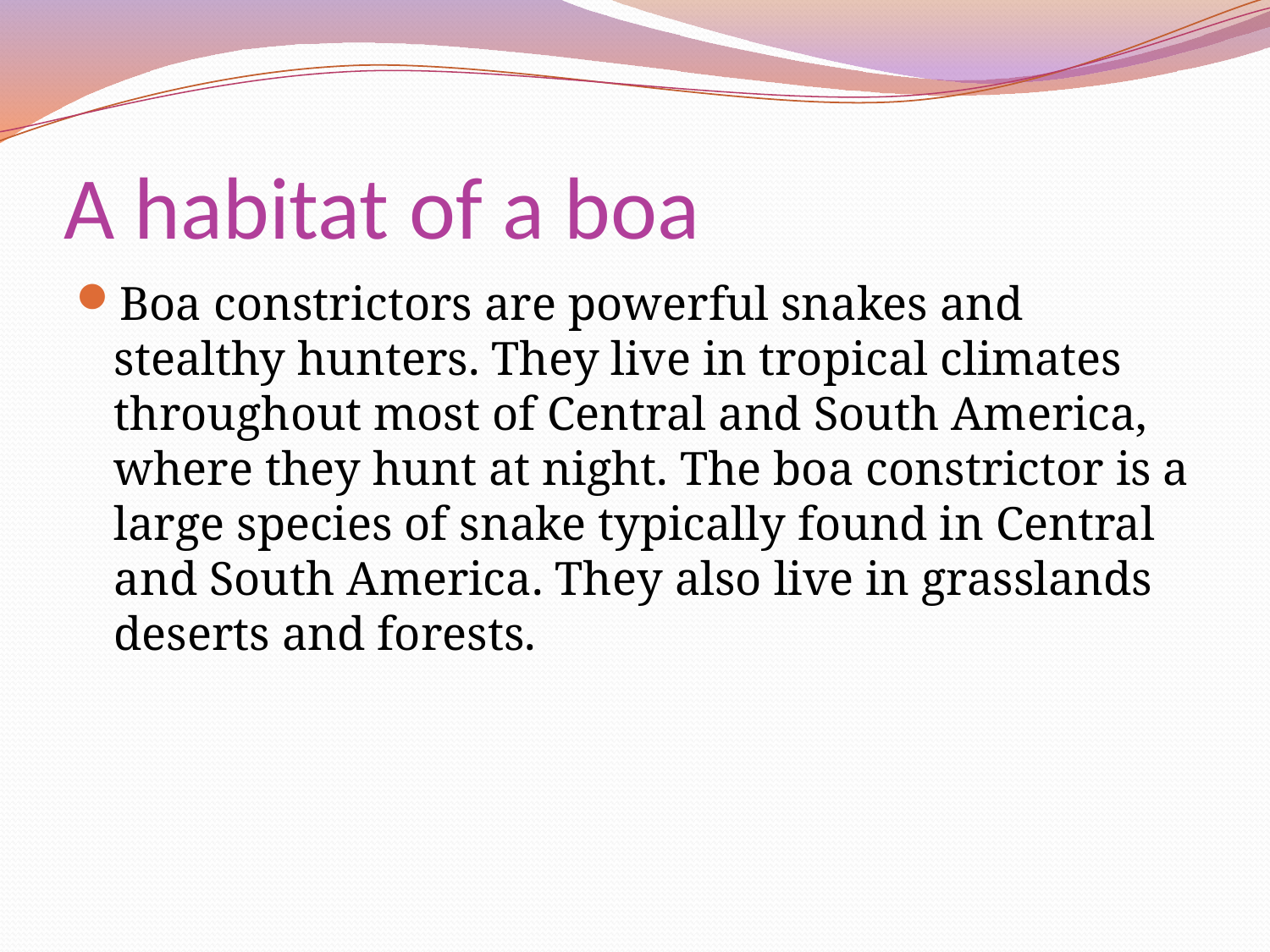

# A habitat of a boa
Boa constrictors are powerful snakes and stealthy hunters. They live in tropical climates throughout most of Central and South America, where they hunt at night. The boa constrictor is a large species of snake typically found in Central and South America. They also live in grasslands deserts and forests.